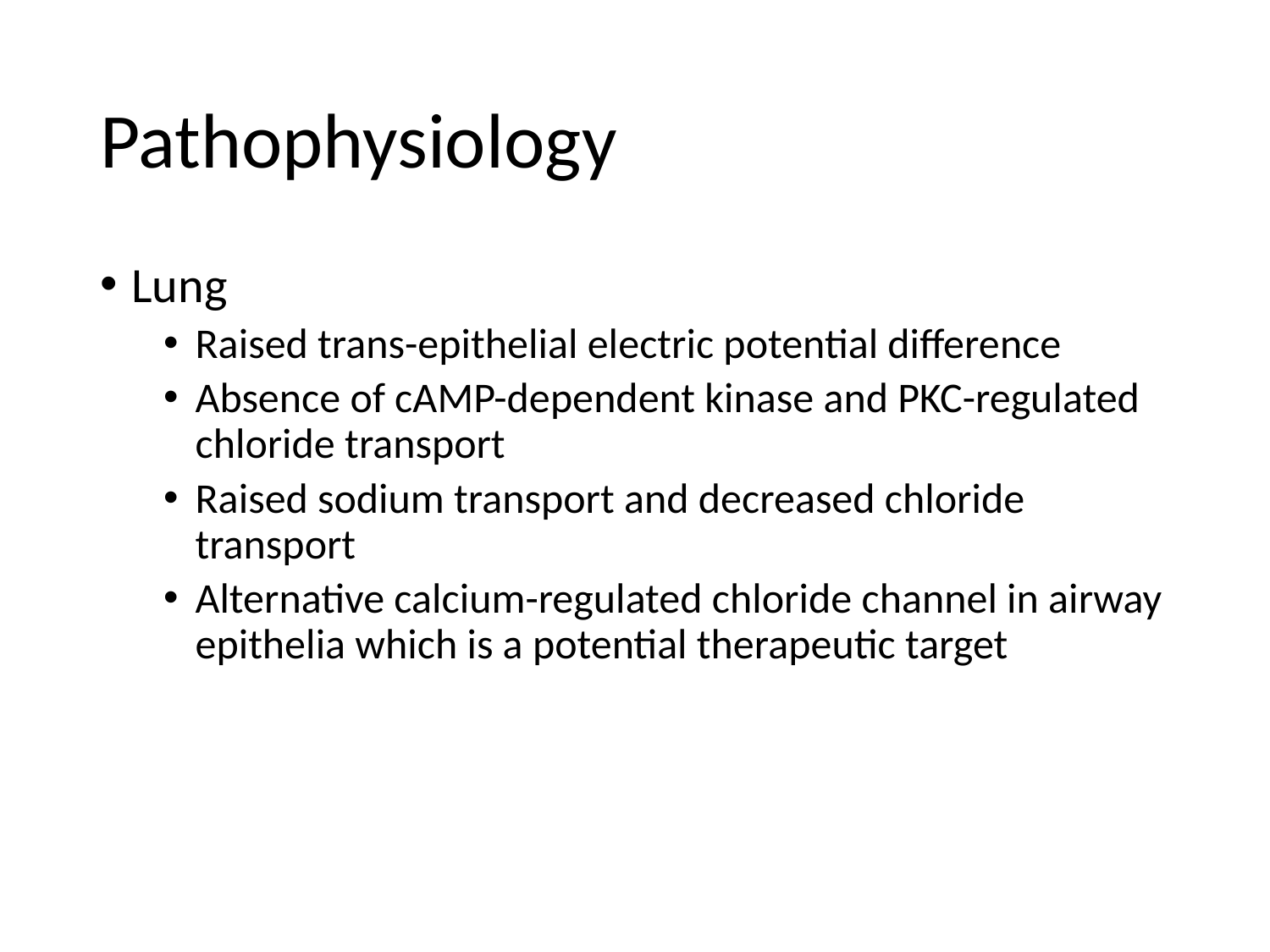

# Pathophysiology
Lung
Raised trans-epithelial electric potential difference
Absence of cAMP-dependent kinase and PKC-regulated chloride transport
Raised sodium transport and decreased chloride transport
Alternative calcium-regulated chloride channel in airway epithelia which is a potential therapeutic target